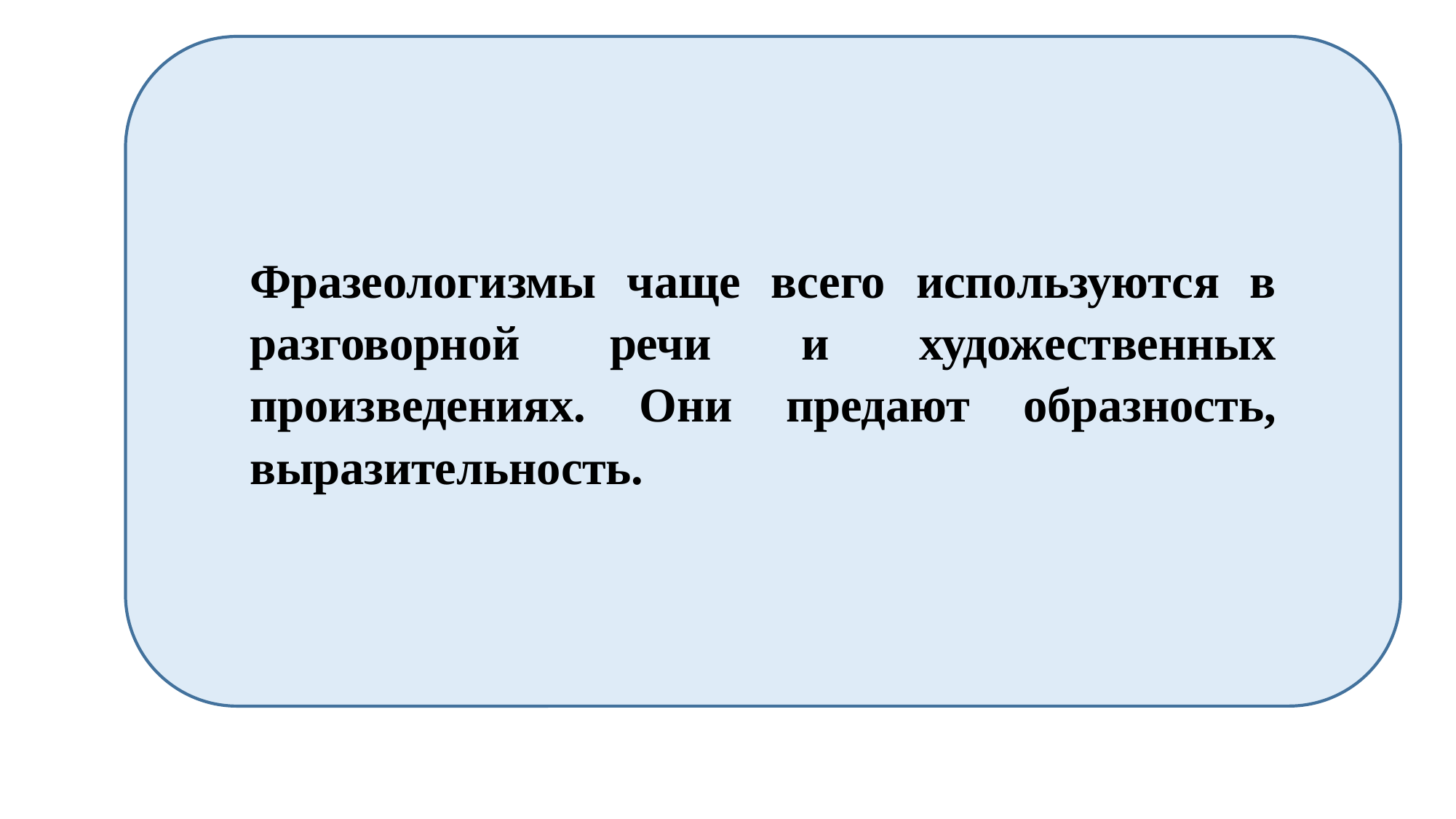

Фразеологизмы чаще всего используются в разговорной речи и художественных произведениях. Они предают образность, выразительность.